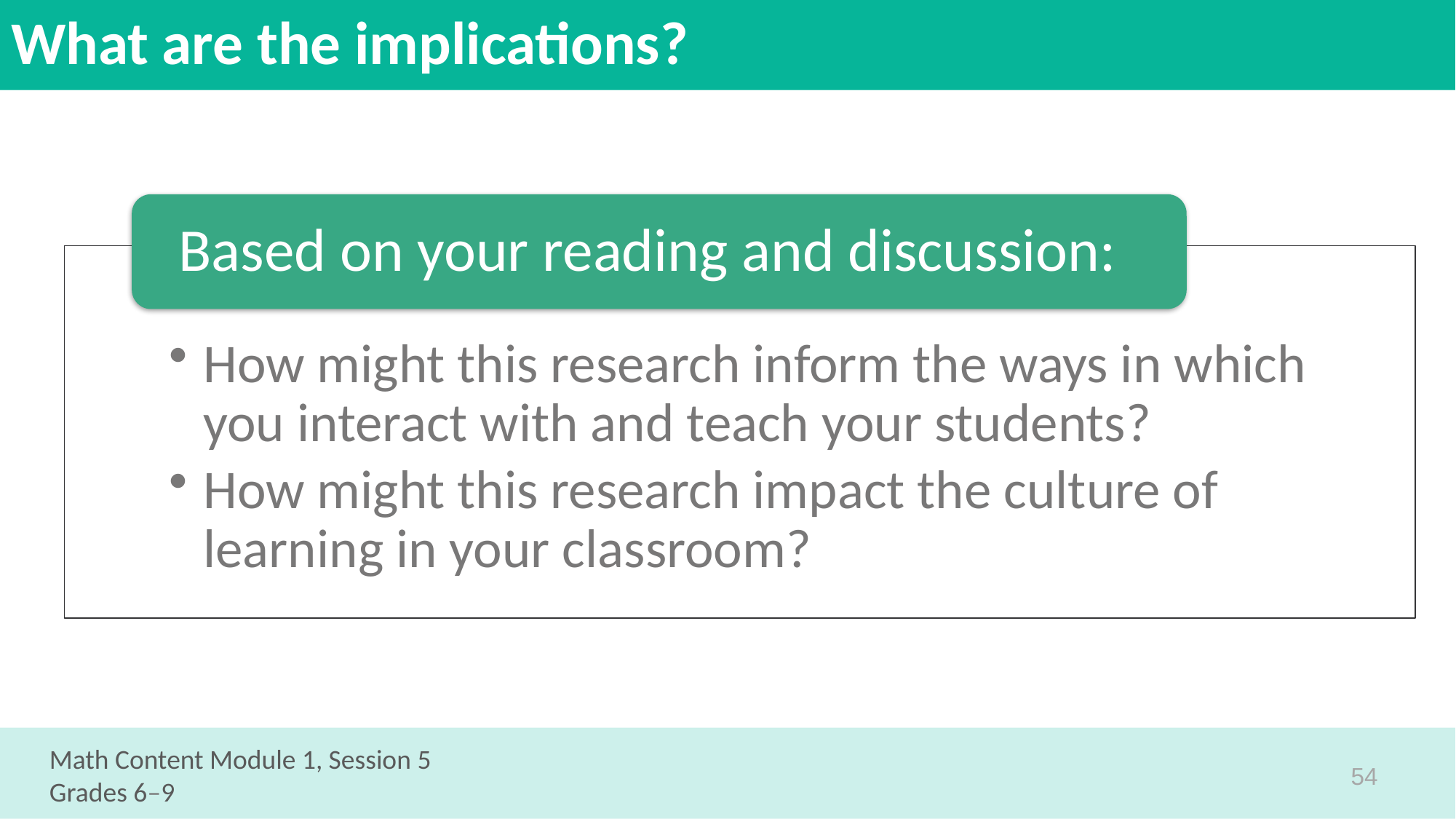

# What are the implications?
How might this research inform the ways in which you interact with and teach your students?
How might this research impact the culture of learning in your classroom?
Based on your reading and discussion:
Math Content Module 1, Session 5
Grades 6–9
54